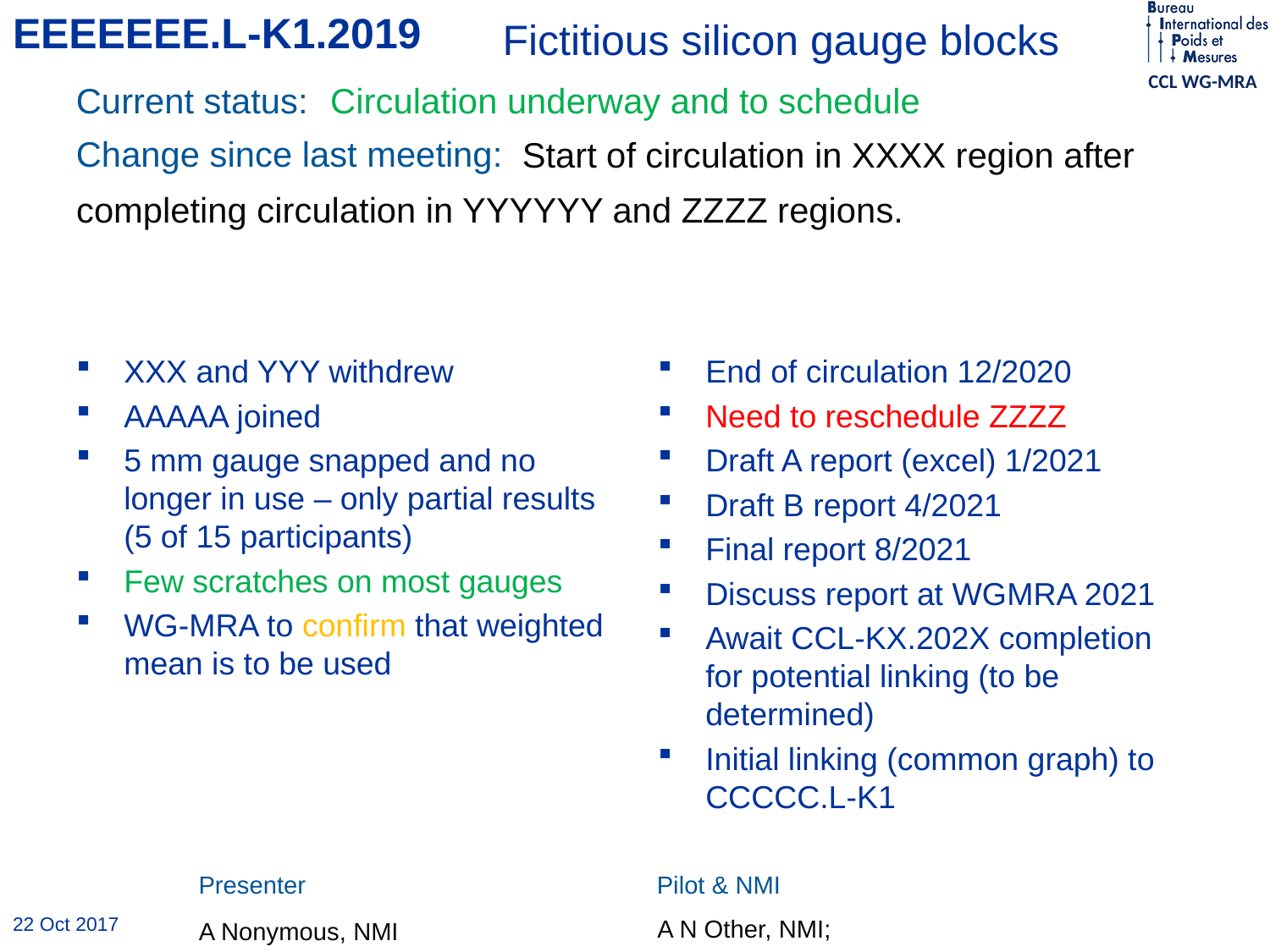

# EEEEEEE.L-K1.2019
Fictitious silicon gauge blocks
Circulation underway and to schedule

Start of circulation in XXXX region after

completing circulation in YYYYYY and ZZZZ regions.

XXX and YYY withdrew
AAAAA joined
5 mm gauge snapped and no longer in use – only partial results (5 of 15 participants)
Few scratches on most gauges
WG-MRA to confirm that weighted mean is to be used

End of circulation 12/2020
Need to reschedule ZZZZ
Draft A report (excel) 1/2021
Draft B report 4/2021
Final report 8/2021
Discuss report at WGMRA 2021
Await CCL-KX.202X completion for potential linking (to be determined)
Initial linking (common graph) to CCCCC.L-K1

22 Oct 2017

A N Other, NMI;
A Nonymous, NMI